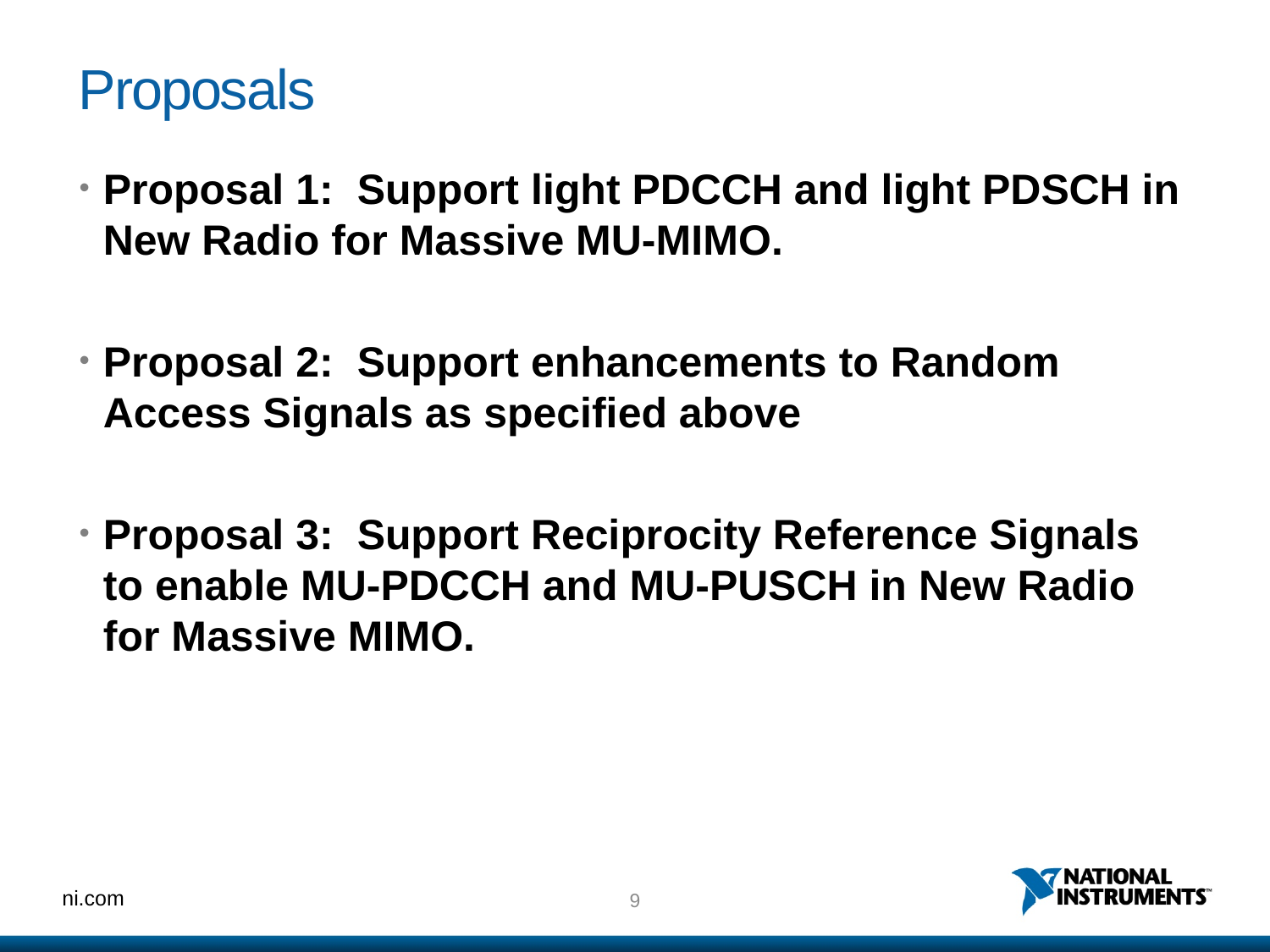

# Proposals
Proposal 1:  Support light PDCCH and light PDSCH in New Radio for Massive MU-MIMO.

Proposal 2:  Support enhancements to Random Access Signals as specified above

Proposal 3:  Support Reciprocity Reference Signals to enable MU-PDCCH and MU-PUSCH in New Radio for Massive MIMO.